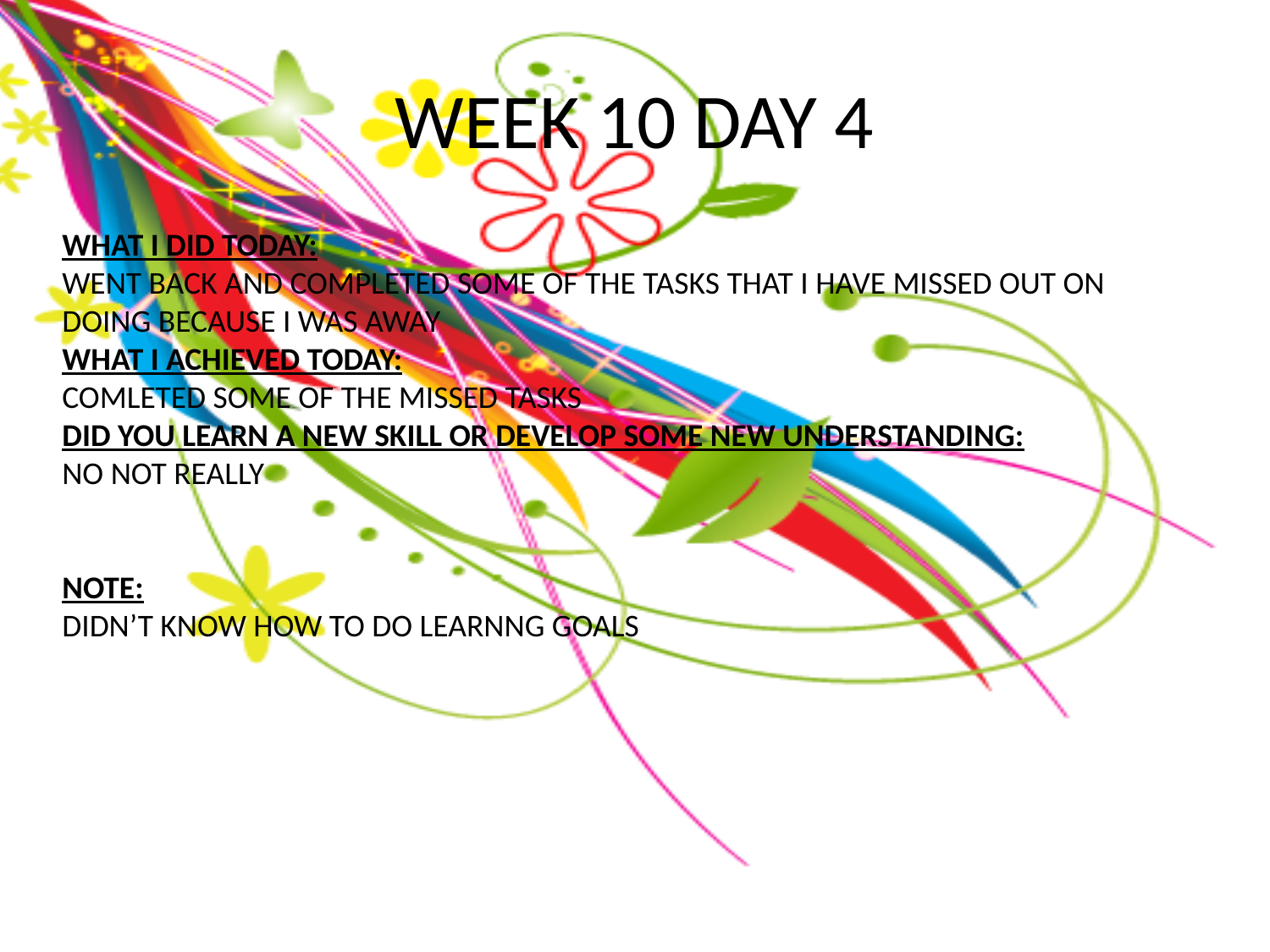

# WEEK 10 DAY 4
WHAT I DID TODAY:
WENT BACK AND COMPLETED SOME OF THE TASKS THAT I HAVE MISSED OUT ON DOING BECAUSE I WAS AWAY
WHAT I ACHIEVED TODAY:
COMLETED SOME OF THE MISSED TASKS
DID YOU LEARN A NEW SKILL OR DEVELOP SOME NEW UNDERSTANDING:
NO NOT REALLY

NOTE:
DIDN’T KNOW HOW TO DO LEARNNG GOALS